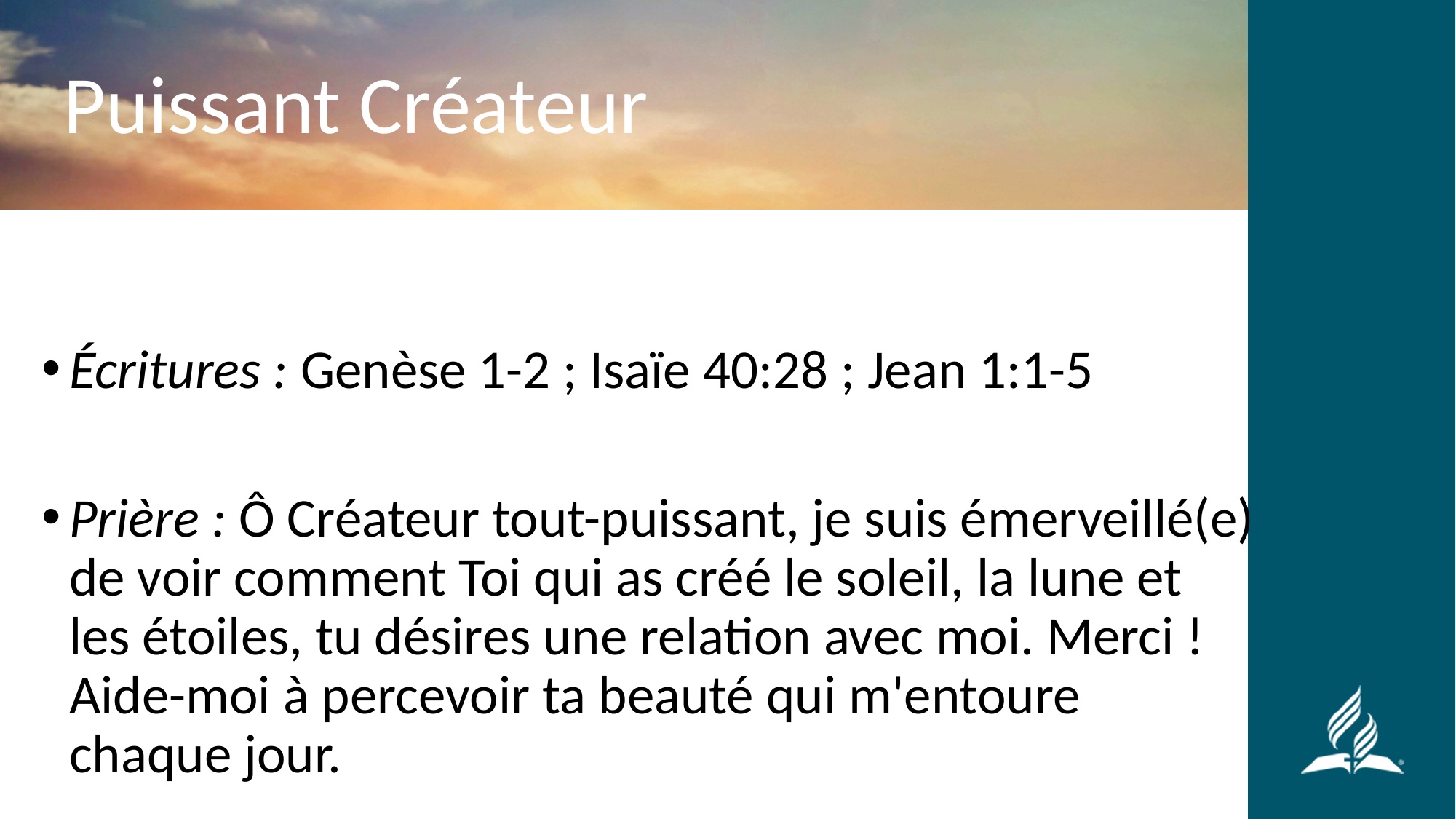

Puissant Créateur

Écritures : Genèse 1-2 ; Isaïe 40:28 ; Jean 1:1-5

Prière : Ô Créateur tout-puissant, je suis émerveillé(e) de voir comment Toi qui as créé le soleil, la lune et
les étoiles, tu désires une relation avec moi. Merci ! Aide-moi à percevoir ta beauté qui m'entoure
chaque jour.